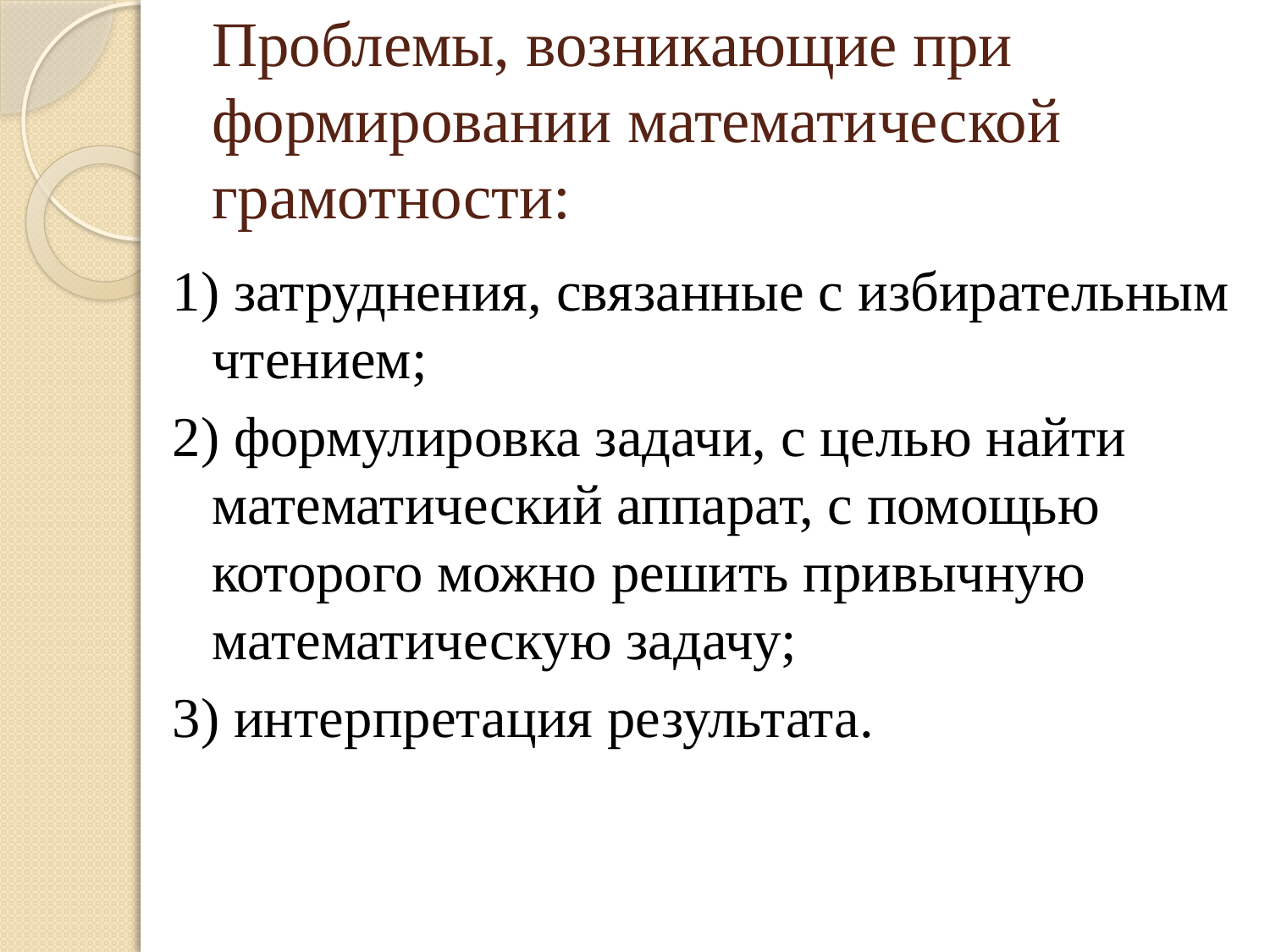

# Проблемы, возникающие при формировании математической грамотности:
1) затруднения, связанные с избирательным чтением;
2) формулировка задачи, с целью найти математический аппарат, с помощью которого можно решить привычную математическую задачу;
3) интерпретация результата.